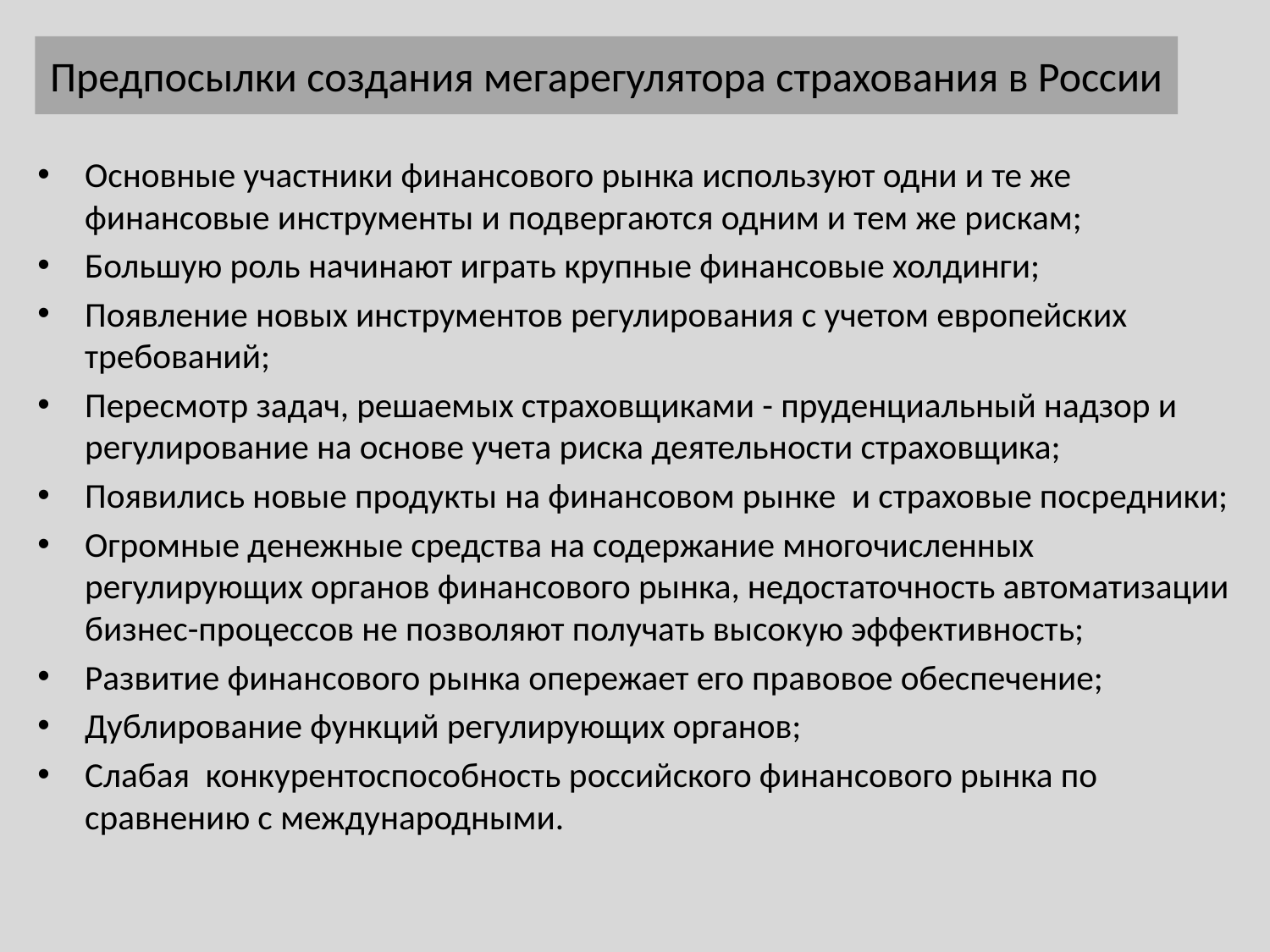

# Предпосылки создания мегарегулятора страхования в России
Основные участники финансового рынка используют одни и те же финансовые инструменты и подвергаются одним и тем же рискам;
Большую роль начинают играть крупные финансовые холдинги;
Появление новых инструментов регулирования с учетом европейских требований;
Пересмотр задач, решаемых страховщиками - пруденциальный надзор и регулирование на основе учета риска деятельности страховщика;
Появились новые продукты на финансовом рынке  и страховые посредники;
Огромные денежные средства на содержание многочисленных регулирующих органов финансового рынка, недостаточность автоматизации бизнес-процессов не позволяют получать высокую эффективность;
Развитие финансового рынка опережает его правовое обеспечение;
Дублирование функций регулирующих органов;
Слабая  конкурентоспособность российского финансового рынка по сравнению с международными.